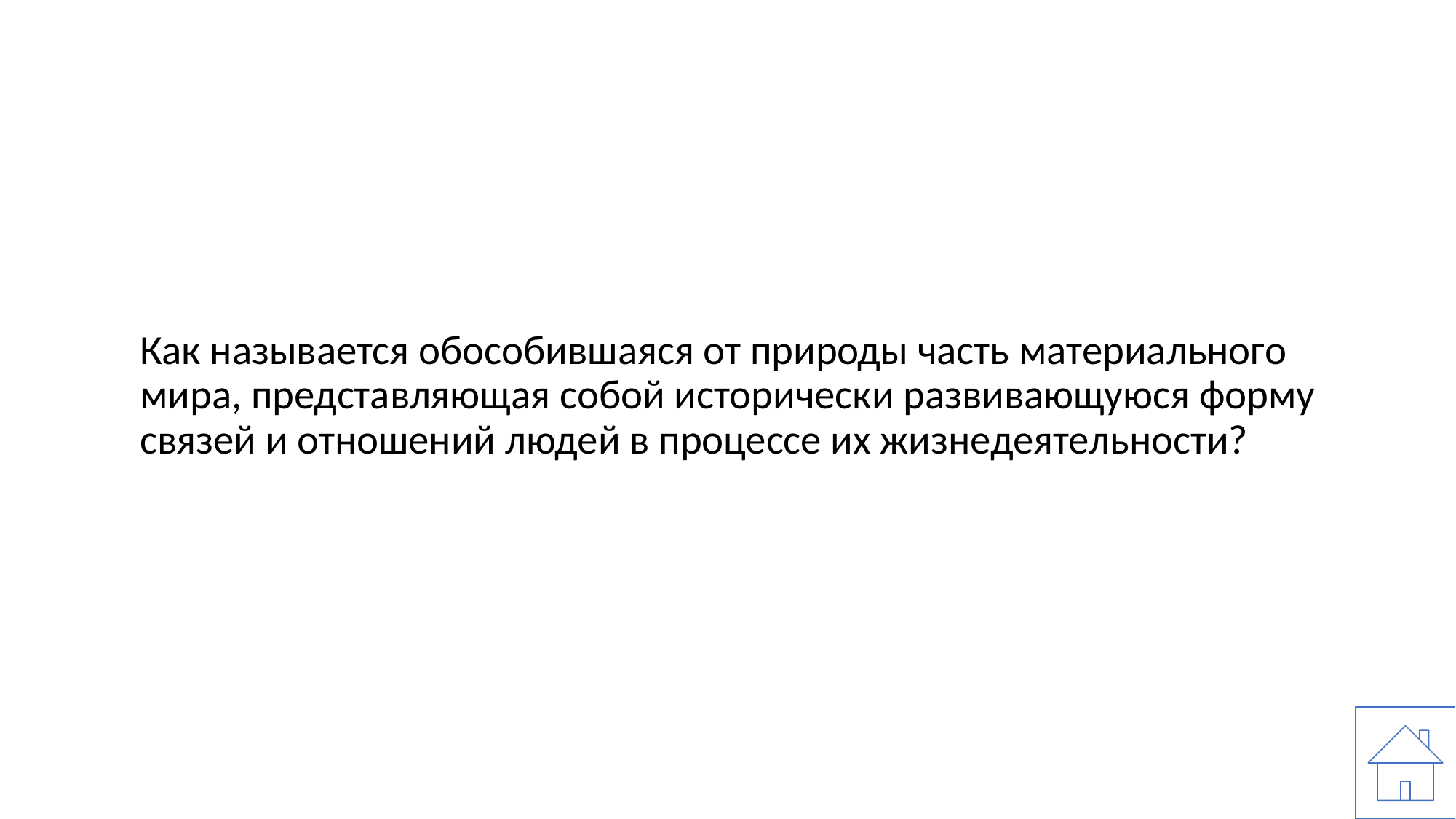

# Как называется обособившаяся от природы часть материального мира, представляющая собой исторически развивающуюся форму связей и отношений людей в процессе их жизнедеятельности?